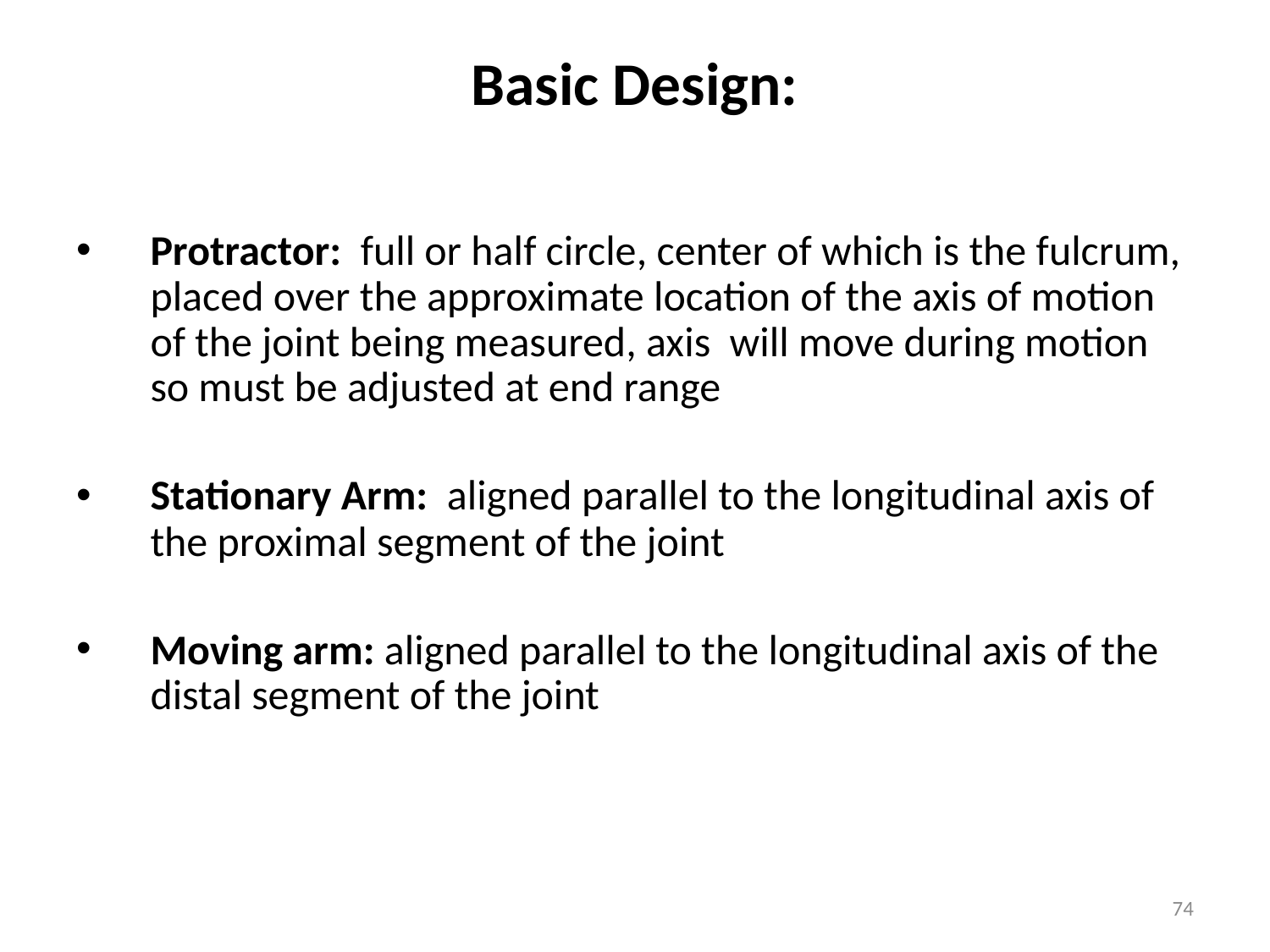

# Basic Design:
Protractor:  full or half circle, center of which is the fulcrum, placed over the approximate location of the axis of motion of the joint being measured, axis  will move during motion so must be adjusted at end range

Stationary Arm:  aligned parallel to the longitudinal axis of the proximal segment of the joint

Moving arm: aligned parallel to the longitudinal axis of the distal segment of the joint

74